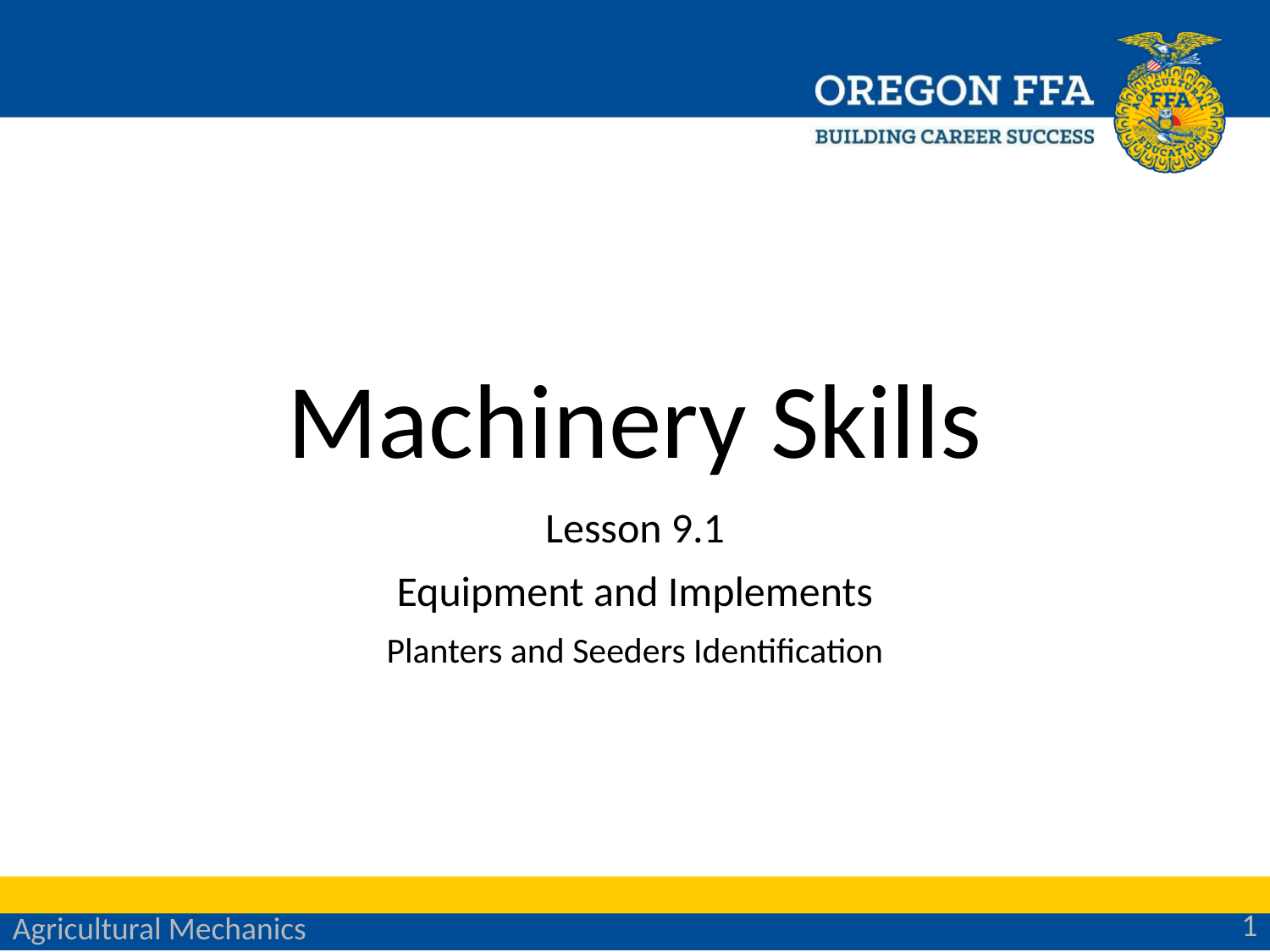

# Machinery Skills
Lesson 9.1
Equipment and Implements
Planters and Seeders Identification
1
Agricultural Mechanics